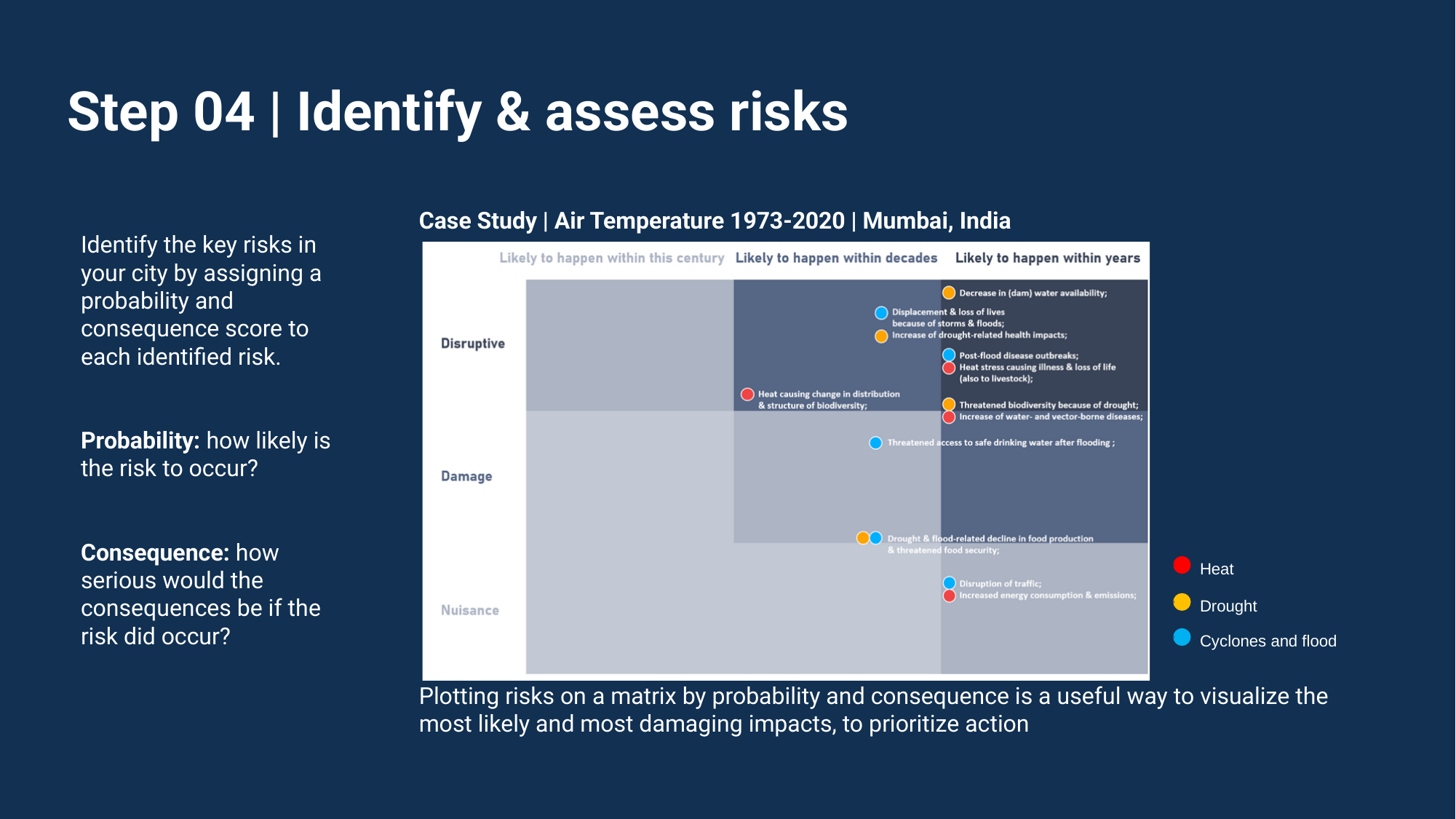

Step 04 | Identify & assess risks
Case Study | Air Temperature 1973-2020 | Mumbai, India

Plotting risks on a matrix by probability and consequence is a useful way to visualize the most likely and most damaging impacts, to prioritize action
Identify the key risks in your city by assigning a probability and consequence score to each identified risk.

Probability: how likely is the risk to occur?

Consequence: how serious would the consequences be if the risk did occur?

Heat

Drought

Cyclones and flood

42